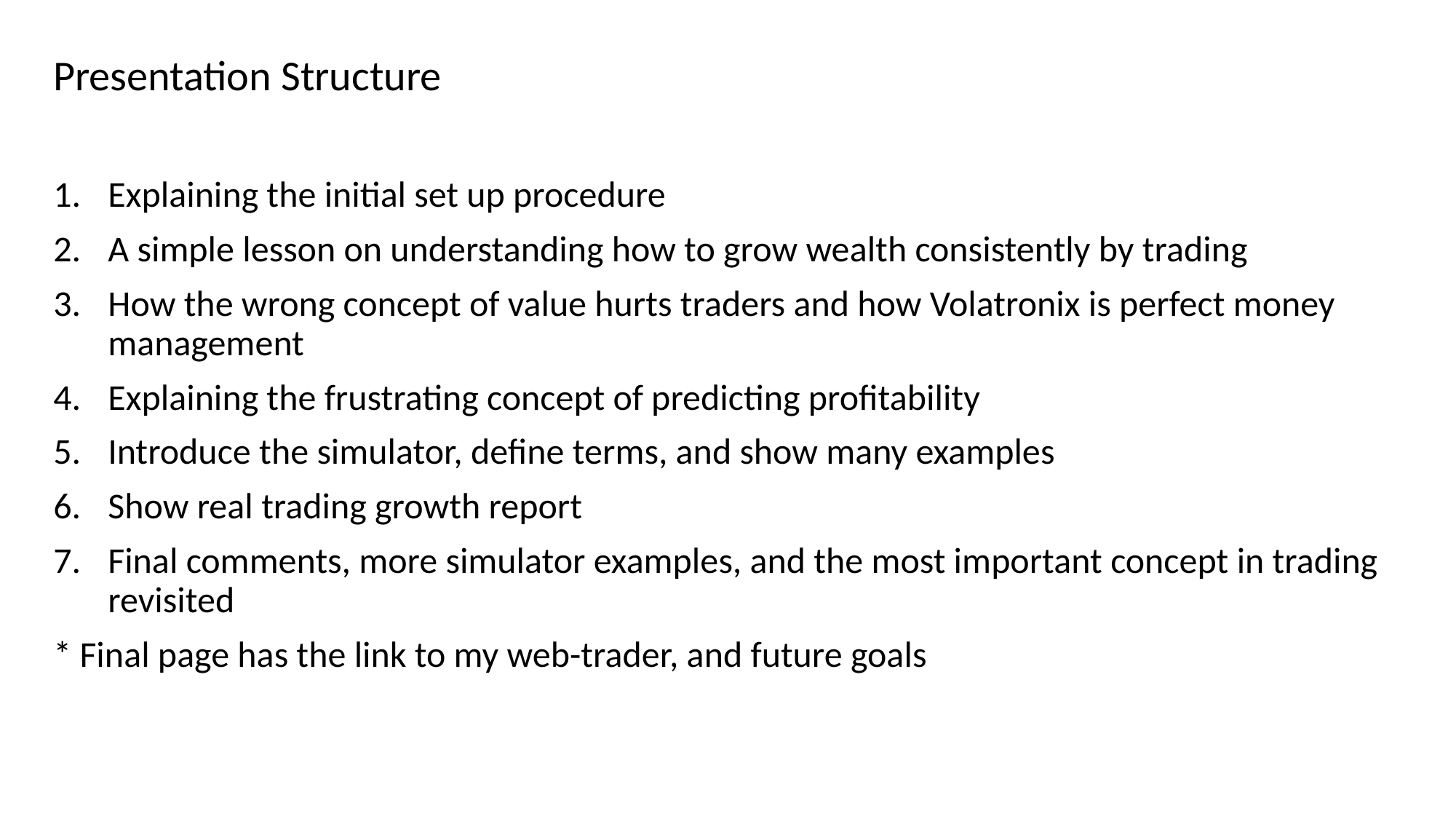

Presentation Structure

Explaining the initial set up procedure
A simple lesson on understanding how to grow wealth consistently by trading
How the wrong concept of value hurts traders and how Volatronix is perfect money management
Explaining the frustrating concept of predicting profitability
Introduce the simulator, define terms, and show many examples
Show real trading growth report
Final comments, more simulator examples, and the most important concept in trading revisited
* Final page has the link to my web-trader, and future goals